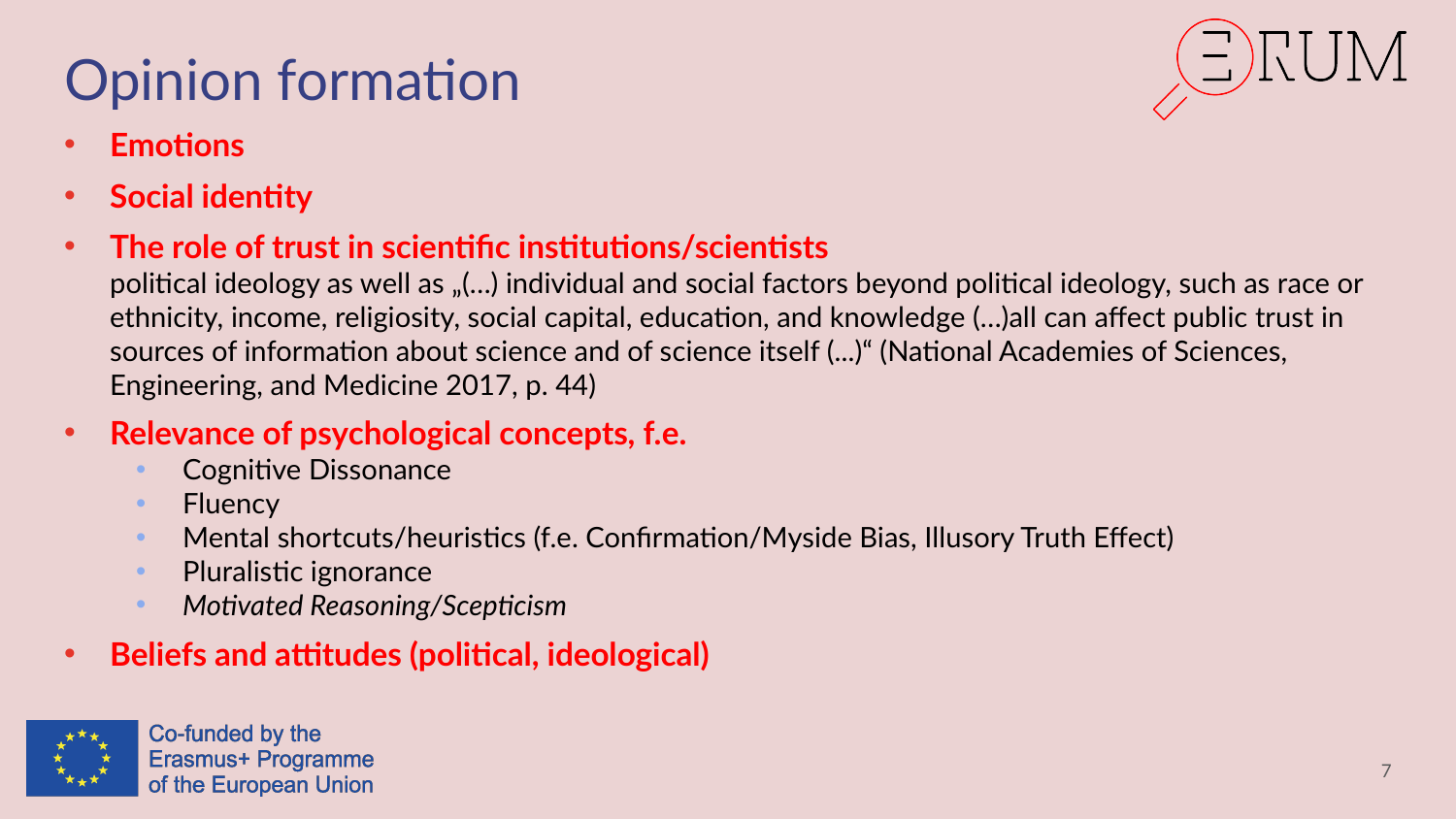

# Opinion formation
Emotions
Social identity
The role of trust in scientific institutions/scientists
political ideology as well as „(…) individual and social factors beyond political ideology, such as race or ethnicity, income, religiosity, social capital, education, and knowledge (…)all can affect public trust in sources of information about science and of science itself (...)“ (National Academies of Sciences, Engineering, and Medicine 2017, p. 44)
Relevance of psychological concepts, f.e.
Cognitive Dissonance
Fluency
Mental shortcuts/heuristics (f.e. Confirmation/Myside Bias, Illusory Truth Effect)
Pluralistic ignorance
Motivated Reasoning/Scepticism
Beliefs and attitudes (political, ideological)

7